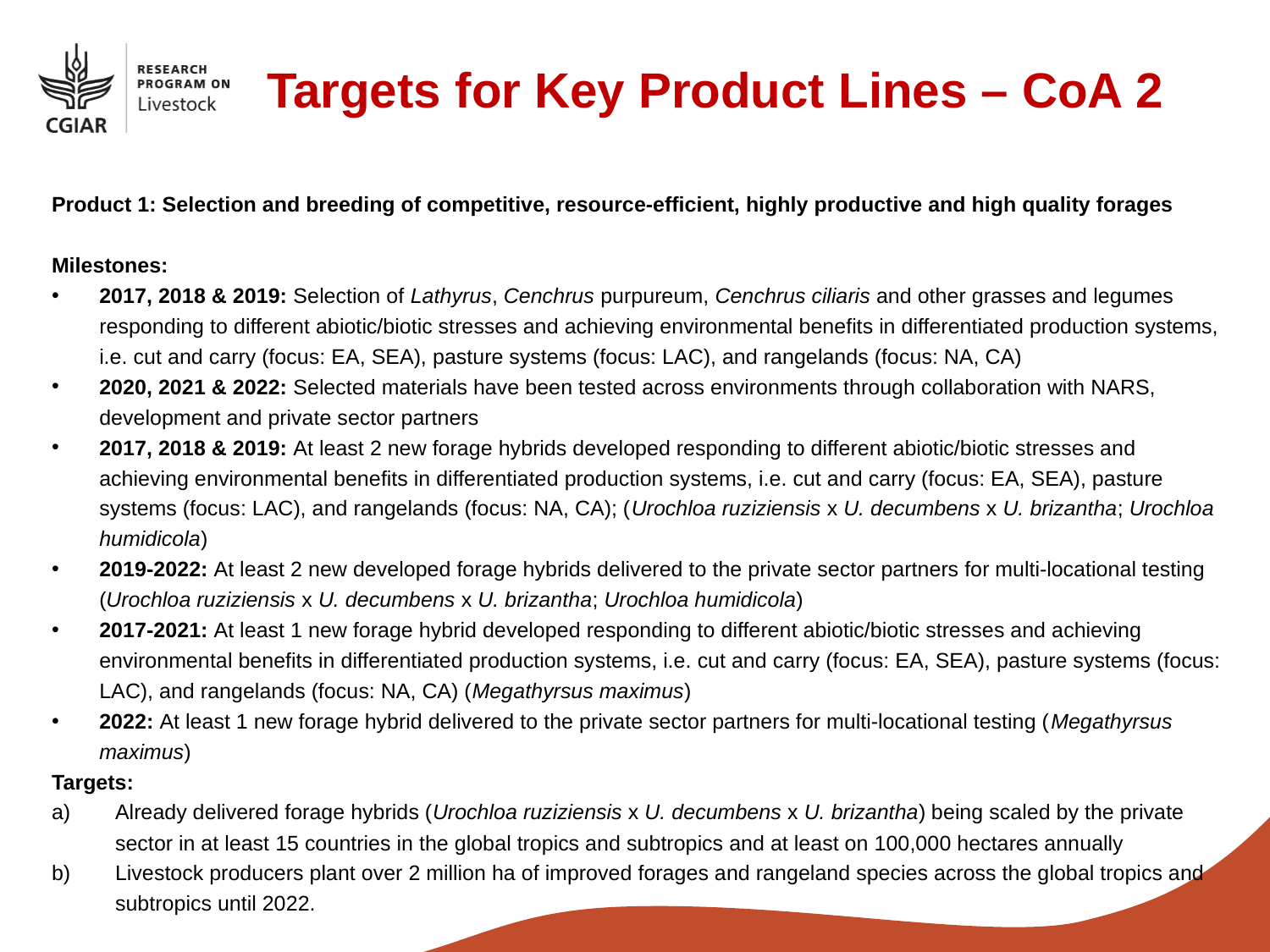

Targets for Key Product Lines – CoA 2
Product 1: Selection and breeding of competitive, resource-efficient, highly productive and high quality forages

Milestones:
2017, 2018 & 2019: Selection of Lathyrus, Cenchrus purpureum, Cenchrus ciliaris and other grasses and legumes responding to different abiotic/biotic stresses and achieving environmental benefits in differentiated production systems, i.e. cut and carry (focus: EA, SEA), pasture systems (focus: LAC), and rangelands (focus: NA, CA)
2020, 2021 & 2022: Selected materials have been tested across environments through collaboration with NARS, development and private sector partners
2017, 2018 & 2019: At least 2 new forage hybrids developed responding to different abiotic/biotic stresses and achieving environmental benefits in differentiated production systems, i.e. cut and carry (focus: EA, SEA), pasture systems (focus: LAC), and rangelands (focus: NA, CA); (Urochloa ruziziensis x U. decumbens x U. brizantha; Urochloa humidicola)
2019-2022: At least 2 new developed forage hybrids delivered to the private sector partners for multi-locational testing (Urochloa ruziziensis x U. decumbens x U. brizantha; Urochloa humidicola)
2017-2021: At least 1 new forage hybrid developed responding to different abiotic/biotic stresses and achieving environmental benefits in differentiated production systems, i.e. cut and carry (focus: EA, SEA), pasture systems (focus: LAC), and rangelands (focus: NA, CA) (Megathyrsus maximus)
2022: At least 1 new forage hybrid delivered to the private sector partners for multi-locational testing (Megathyrsus maximus)
Targets:
Already delivered forage hybrids (Urochloa ruziziensis x U. decumbens x U. brizantha) being scaled by the private sector in at least 15 countries in the global tropics and subtropics and at least on 100,000 hectares annually
Livestock producers plant over 2 million ha of improved forages and rangeland species across the global tropics and subtropics until 2022.